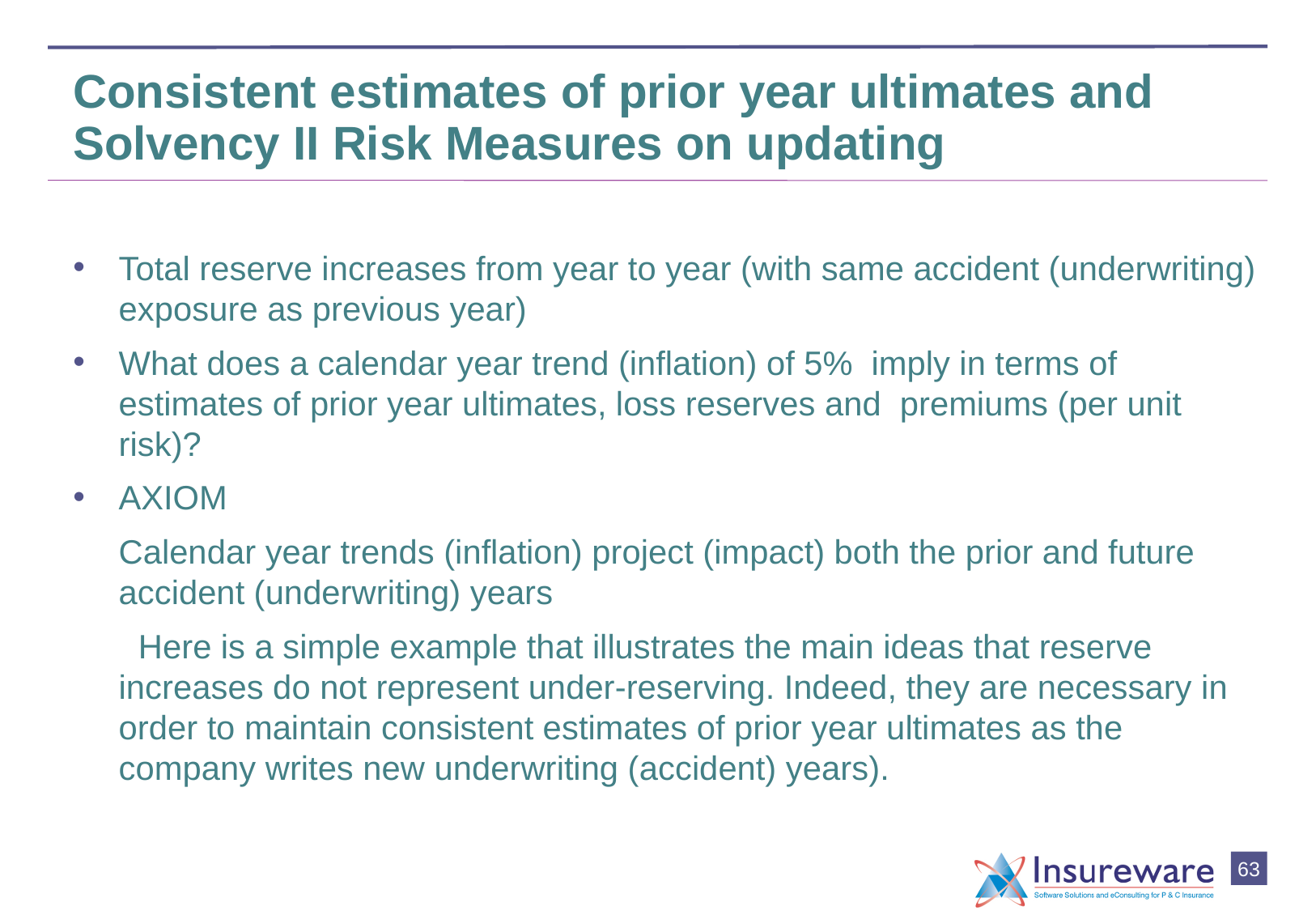

# Consistent estimates of prior year ultimates and Solvency II Risk Measures on updating
Total reserve increases from year to year (with same accident (underwriting) exposure as previous year)
What does a calendar year trend (inflation) of 5%  imply in terms of  estimates of prior year ultimates, loss reserves and  premiums (per unit risk)?
AXIOM
	Calendar year trends (inflation) project (impact) both the prior and future accident (underwriting) years
       Here is a simple example that illustrates the main ideas that reserve increases do not represent under-reserving. Indeed, they are necessary in order to maintain consistent estimates of prior year ultimates as the company writes new underwriting (accident) years).

63